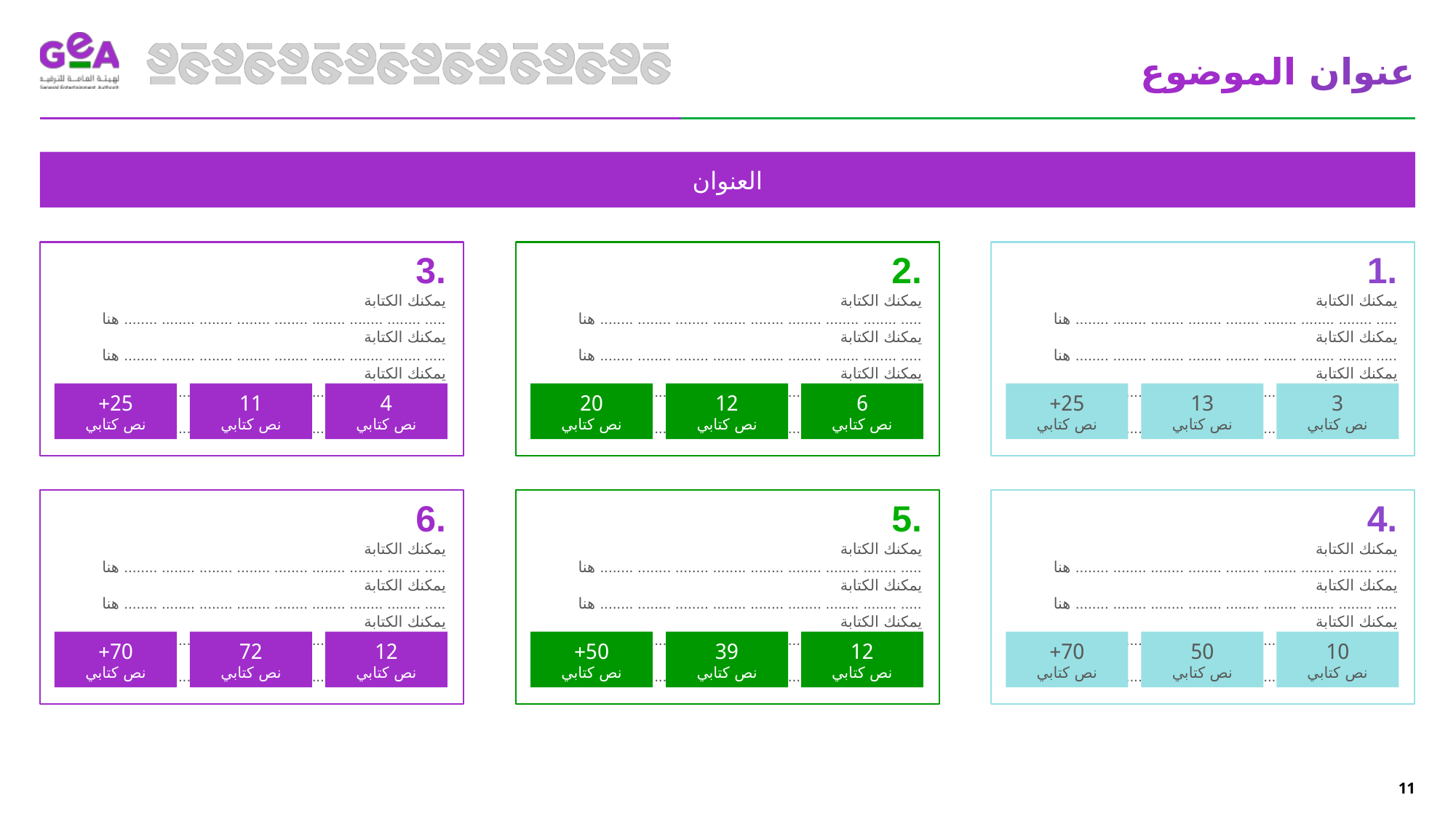

عنوان الموضوع
العنوان
3.
يمكنك الكتابة هنا ........ ........ ........ ........ ........ ........ ........ ........ .....
يمكنك الكتابة هنا ........ ........ ........ ........ ........ ........ ........ ........ .....
يمكنك الكتابة هنا ........ ........ ........ ........ ........ ........ ........ ........ .....
يمكنك الكتابة هنا ........ ........ ........ ........ ........ ........ ........ ........ .....

2.
يمكنك الكتابة هنا ........ ........ ........ ........ ........ ........ ........ ........ .....
يمكنك الكتابة هنا ........ ........ ........ ........ ........ ........ ........ ........ .....
يمكنك الكتابة هنا ........ ........ ........ ........ ........ ........ ........ ........ .....
يمكنك الكتابة هنا ........ ........ ........ ........ ........ ........ ........ ........ .....

1.
يمكنك الكتابة هنا ........ ........ ........ ........ ........ ........ ........ ........ .....
يمكنك الكتابة هنا ........ ........ ........ ........ ........ ........ ........ ........ .....
يمكنك الكتابة هنا ........ ........ ........ ........ ........ ........ ........ ........ .....
يمكنك الكتابة هنا ........ ........ ........ ........ ........ ........ ........ ........ .....

25+
نص كتابي
11
نص كتابي
4
نص كتابي
20
نص كتابي
12
نص كتابي
6
نص كتابي
25+
نص كتابي
13
نص كتابي
3
نص كتابي
6.
يمكنك الكتابة هنا ........ ........ ........ ........ ........ ........ ........ ........ .....
يمكنك الكتابة هنا ........ ........ ........ ........ ........ ........ ........ ........ .....
يمكنك الكتابة هنا ........ ........ ........ ........ ........ ........ ........ ........ .....
يمكنك الكتابة هنا ........ ........ ........ ........ ........ ........ ........ ........ .....

5.
يمكنك الكتابة هنا ........ ........ ........ ........ ........ ........ ........ ........ .....
يمكنك الكتابة هنا ........ ........ ........ ........ ........ ........ ........ ........ .....
يمكنك الكتابة هنا ........ ........ ........ ........ ........ ........ ........ ........ .....
يمكنك الكتابة هنا ........ ........ ........ ........ ........ ........ ........ ........ .....

4.
يمكنك الكتابة هنا ........ ........ ........ ........ ........ ........ ........ ........ .....
يمكنك الكتابة هنا ........ ........ ........ ........ ........ ........ ........ ........ .....
يمكنك الكتابة هنا ........ ........ ........ ........ ........ ........ ........ ........ .....
يمكنك الكتابة هنا ........ ........ ........ ........ ........ ........ ........ ........ .....

70+
نص كتابي
72
نص كتابي
12
نص كتابي
50+
نص كتابي
39
نص كتابي
12
نص كتابي
70+
نص كتابي
50
نص كتابي
10
نص كتابي
11